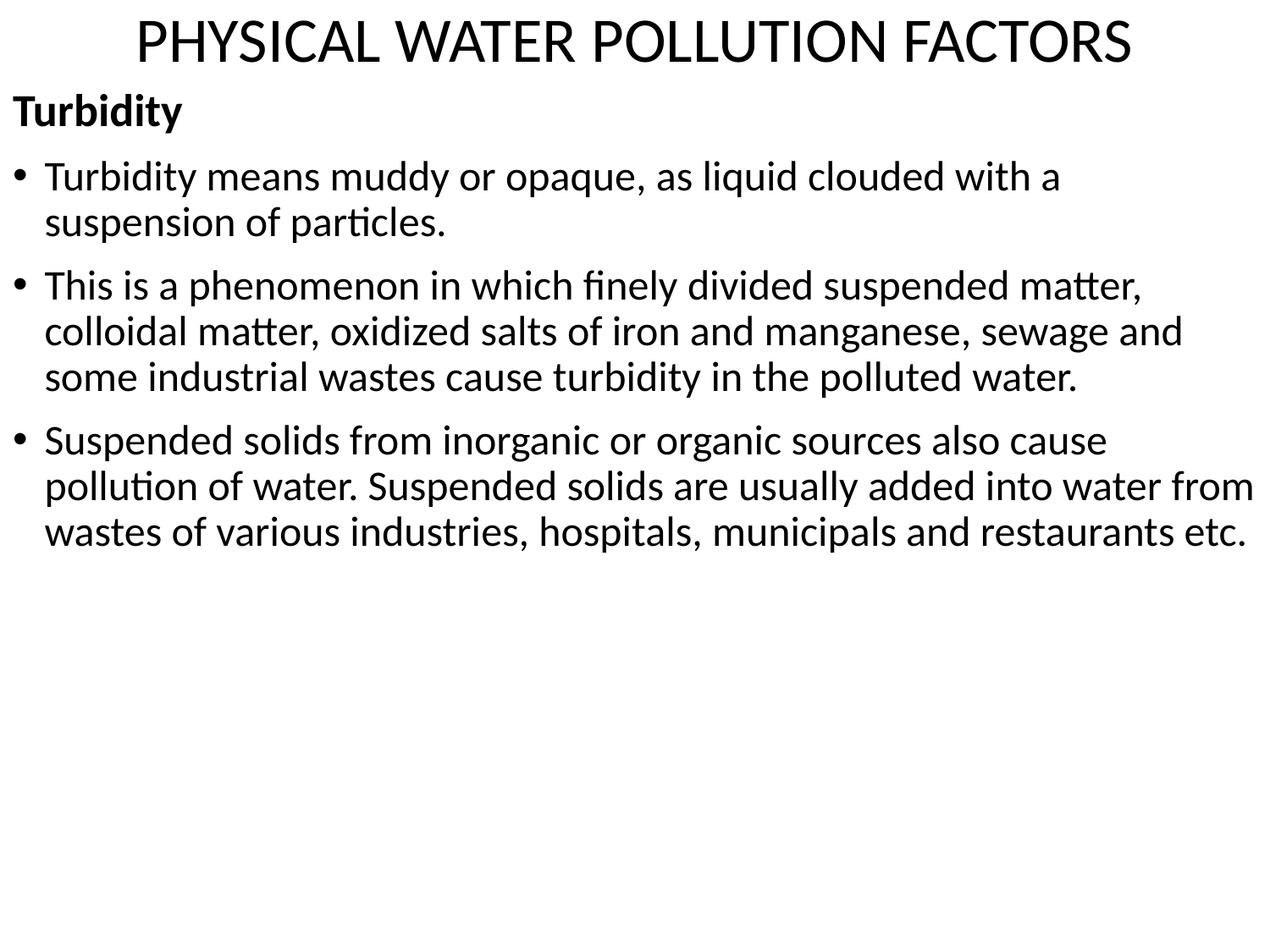

# PHYSICAL WATER POLLUTION FACTORS
Turbidity
Turbidity means muddy or opaque, as liquid clouded with a suspension of particles.
This is a phenomenon in which finely divided suspended matter, colloidal matter, oxidized salts of iron and manganese, sewage and some industrial wastes cause turbidity in the polluted water.
Suspended solids from inorganic or organic sources also cause pollution of water. Suspended solids are usually added into water from wastes of various industries, hospitals, municipals and restaurants etc.